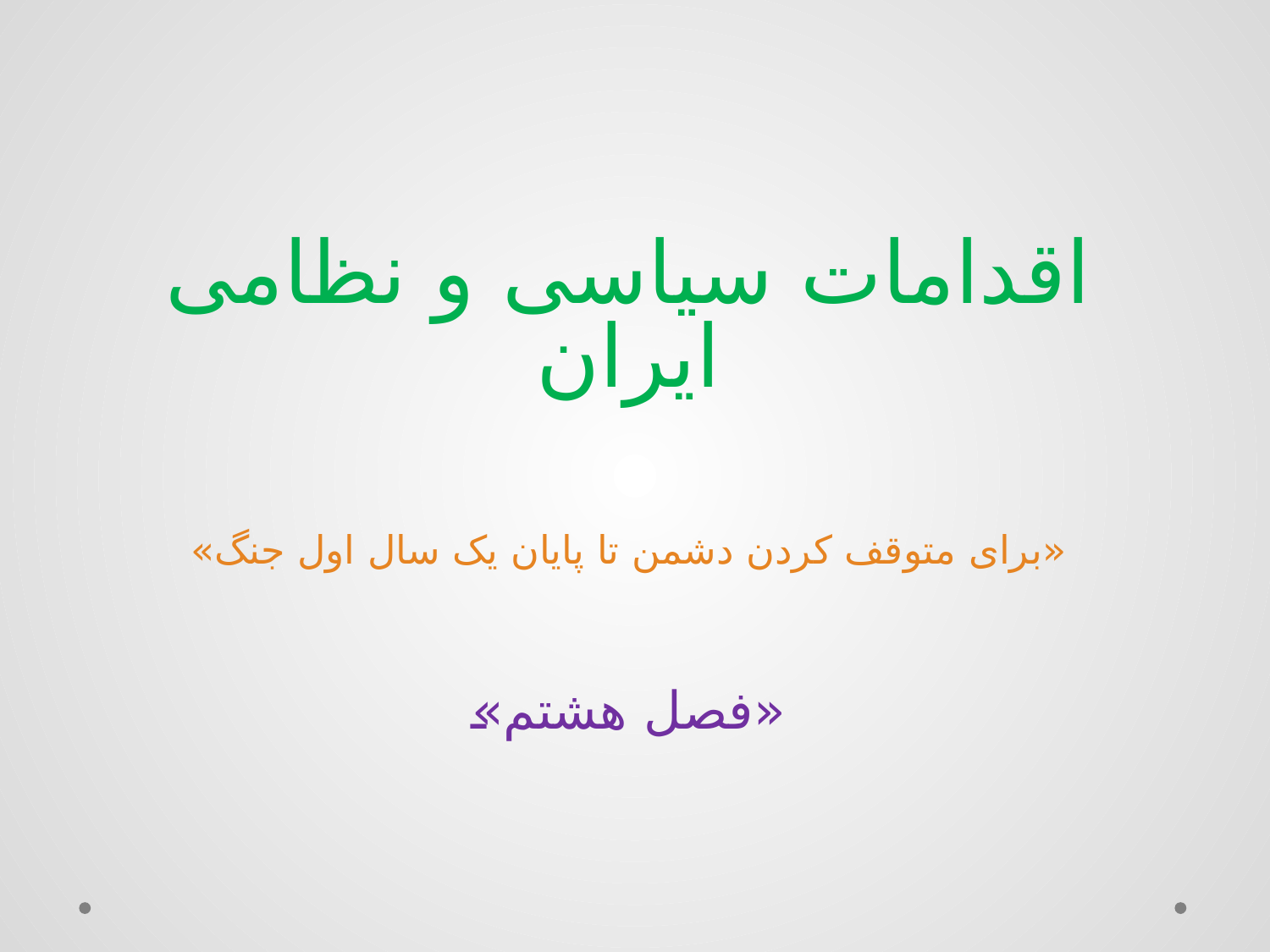

# اقدامات سیاسی و نظامی ایران «برای متوقف کردن دشمن تا پایان یک سال اول جنگ» «فصل هشتم»